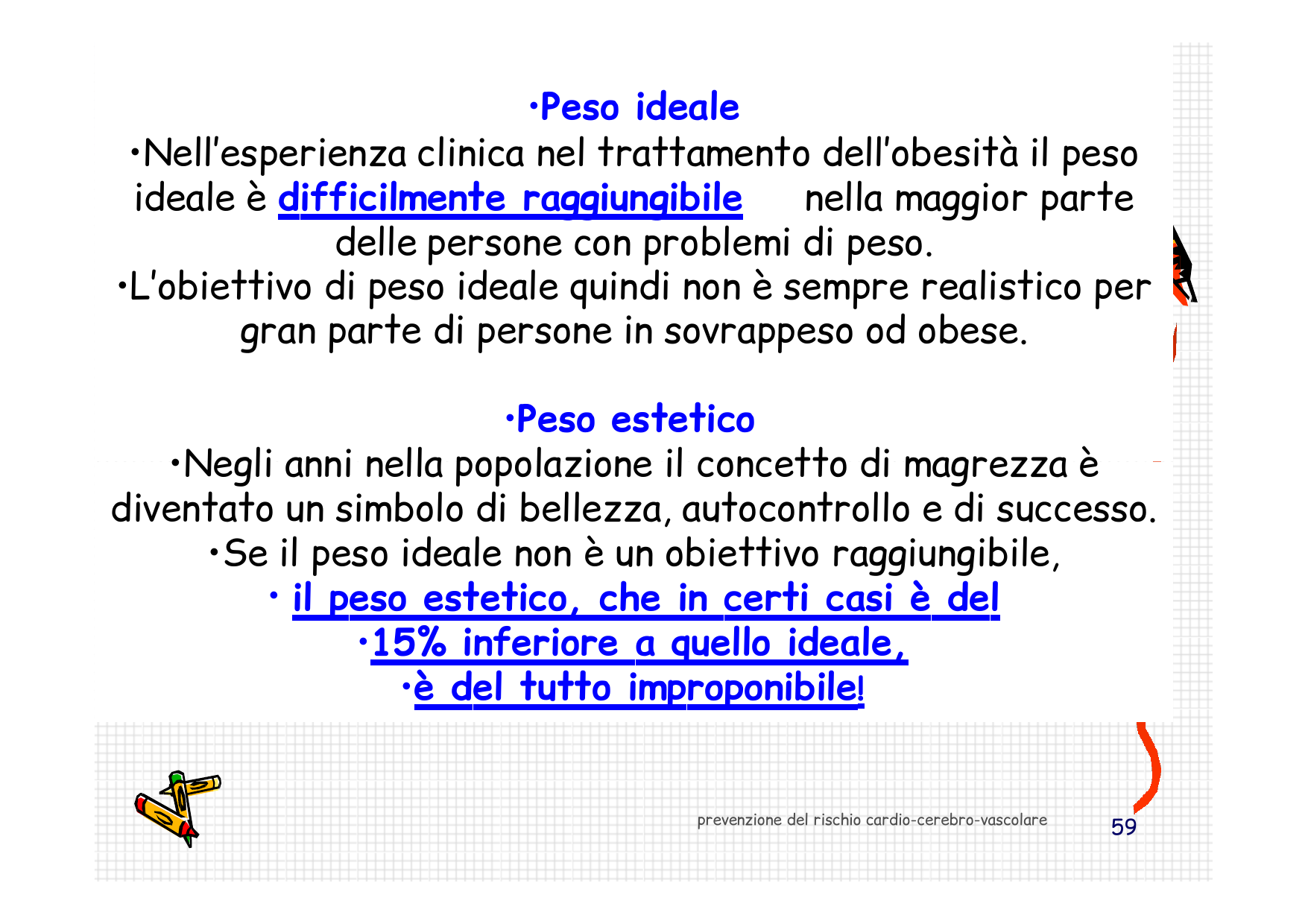

•Peso	ideale
•Nell’esperienza clinica nel trattamento dell’obesità il peso ideale è difficilmente raggiungibile	nella maggior parte delle persone con problemi di peso.
•L’obiettivo di peso ideale quindi non è sempre realistico per gran parte di persone in sovrappeso od obese.

•Peso	estetico
•Negli anni nella popolazione il concetto di magrezza è diventato un simbolo di bellezza, autocontrollo e di successo.
•Se il peso ideale non è un obiettivo raggiungibile,
il peso estetico, che in certi casi è del
•15% inferiore a quello ideale,
•è del tutto improponibile!

Provincia Milano 1

prevenzione del rischio cardio-cerebro-vascolare

59